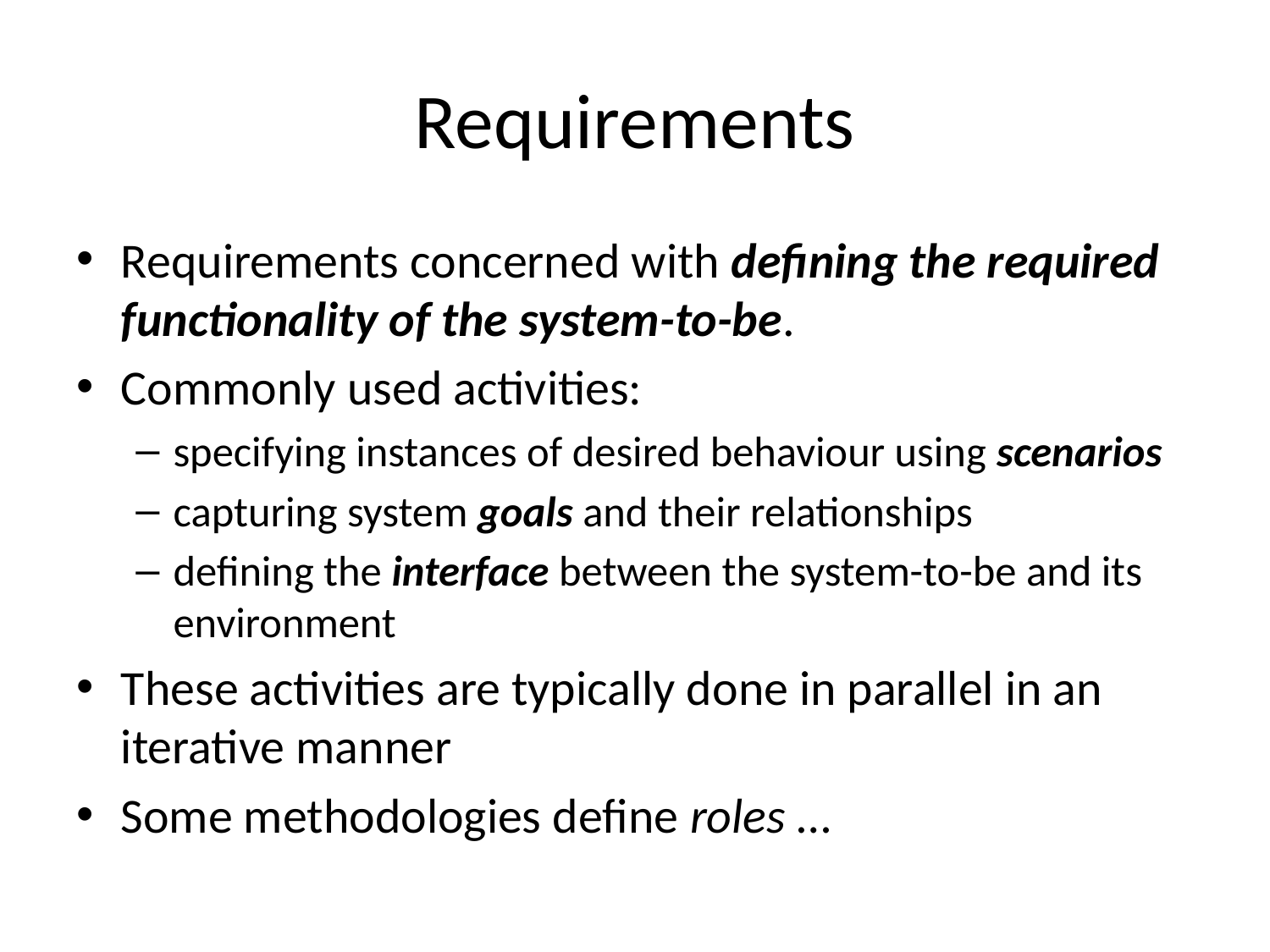

# Requirements
Requirements concerned with defining the required functionality of the system-to-be.
Commonly used activities:
specifying instances of desired behaviour using scenarios
capturing system goals and their relationships
defining the interface between the system-to-be and its environment
These activities are typically done in parallel in an iterative manner
Some methodologies define roles …